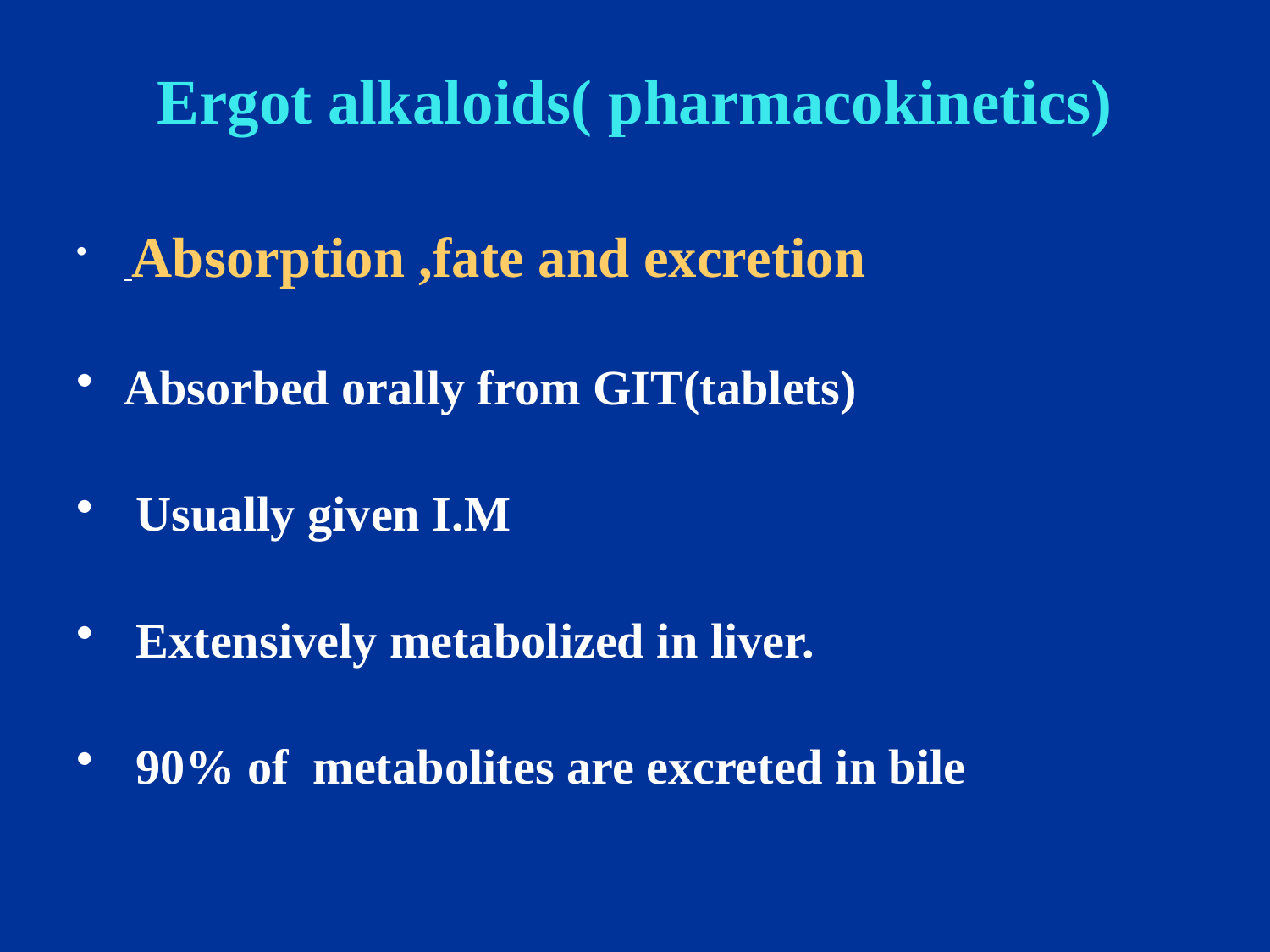

# Ergot alkaloids( pharmacokinetics)
 Absorption ,fate and excretion

Absorbed orally from GIT(tablets)

 Usually given I.M

 Extensively metabolized in liver.

 90% of  metabolites are excreted in bile